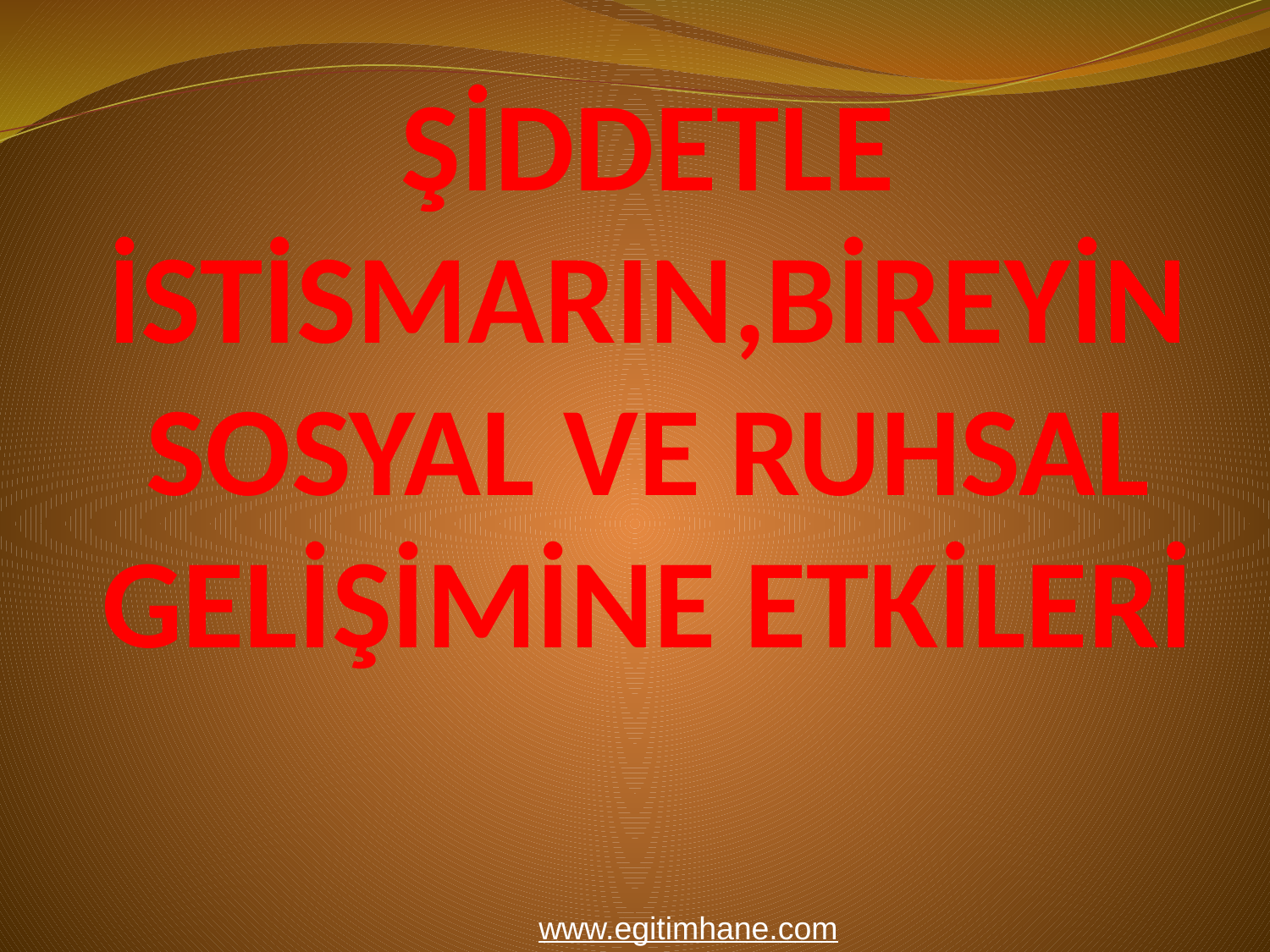

# ŞİDDETLE İSTİSMARIN,BİREYİN SOSYAL VE RUHSAL GELİŞİMİNE ETKİLERİ
www.egitimhane.com